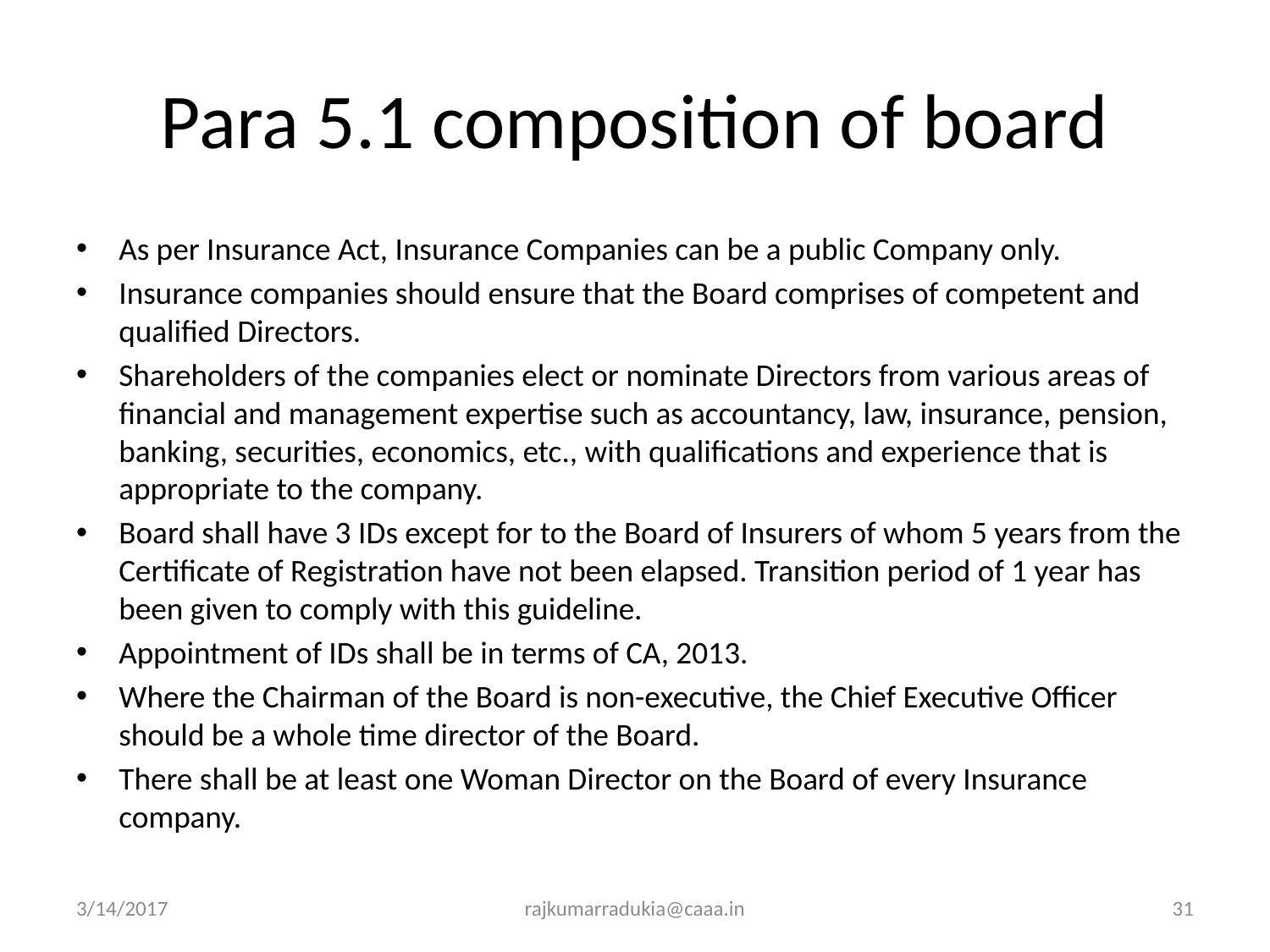

# Para 5.1 composition of board
As per Insurance Act, Insurance Companies can be a public Company only.
Insurance companies should ensure that the Board comprises of competent and qualified Directors.
Shareholders of the companies elect or nominate Directors from various areas of financial and management expertise such as accountancy, law, insurance, pension, banking, securities, economics, etc., with qualifications and experience that is appropriate to the company.
Board shall have 3 IDs except for to the Board of Insurers of whom 5 years from the Certificate of Registration have not been elapsed. Transition period of 1 year has been given to comply with this guideline.
Appointment of IDs shall be in terms of CA, 2013.
Where the Chairman of the Board is non-executive, the Chief Executive Officer should be a whole time director of the Board.
There shall be at least one Woman Director on the Board of every Insurance company.

3/14/2017
rajkumarradukia@caaa.in
31